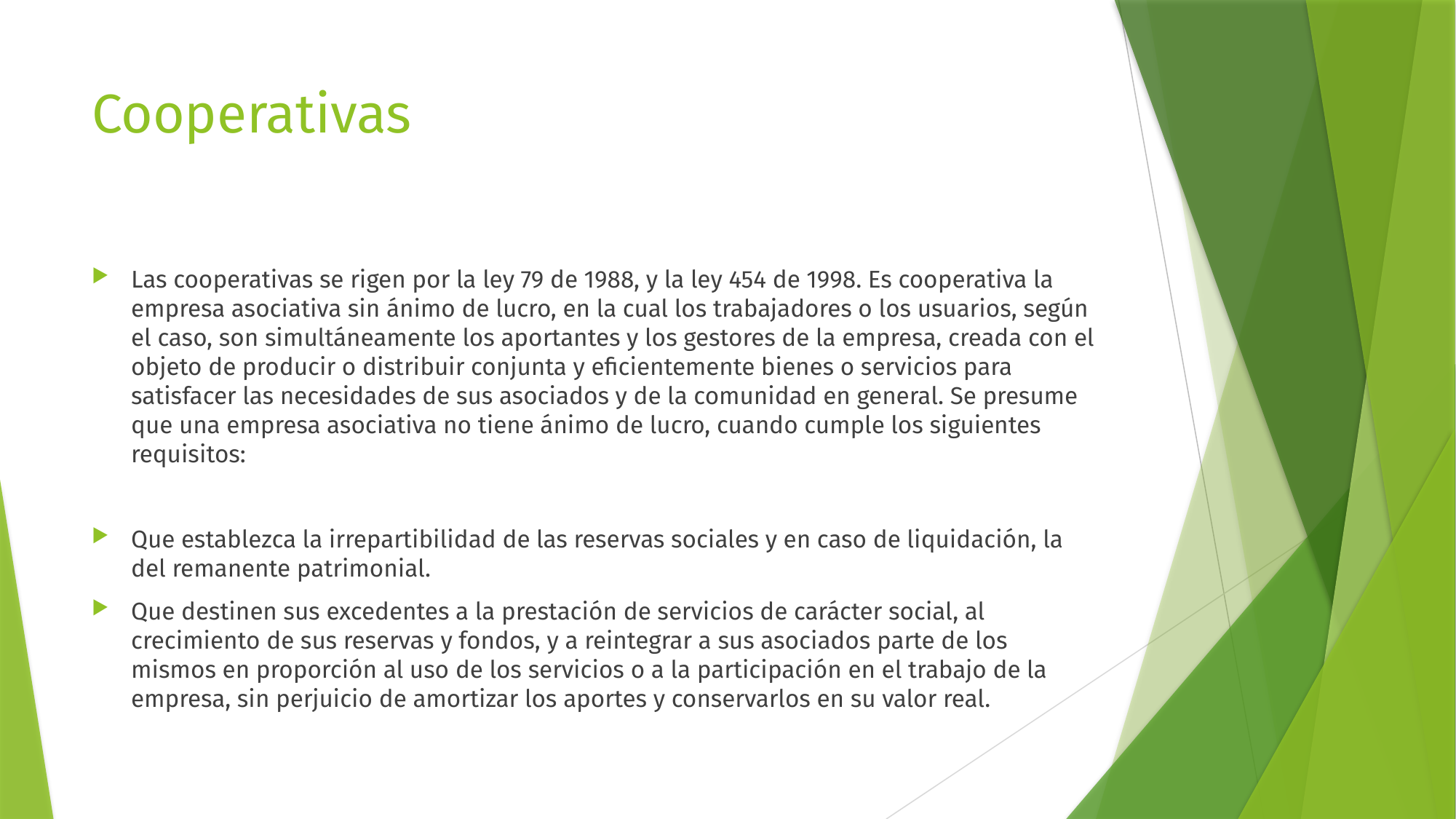

# Cooperativas
Las cooperativas se rigen por la ley 79 de 1988, y la ley 454 de 1998. Es cooperativa la empresa asociativa sin ánimo de lucro, en la cual los trabajadores o los usuarios, según el caso, son simultáneamente los aportantes y los gestores de la empresa, creada con el objeto de producir o distribuir conjunta y eficientemente bienes o servicios para satisfacer las necesidades de sus asociados y de la comunidad en general. Se presume que una empresa asociativa no tiene ánimo de lucro, cuando cumple los siguientes requisitos:

Que establezca la irrepartibilidad de las reservas sociales y en caso de liquidación, la del remanente patrimonial.
Que destinen sus excedentes a la prestación de servicios de carácter social, al crecimiento de sus reservas y fondos, y a reintegrar a sus asociados parte de los mismos en proporción al uso de los servicios o a la participación en el trabajo de la empresa, sin perjuicio de amortizar los aportes y conservarlos en su valor real.